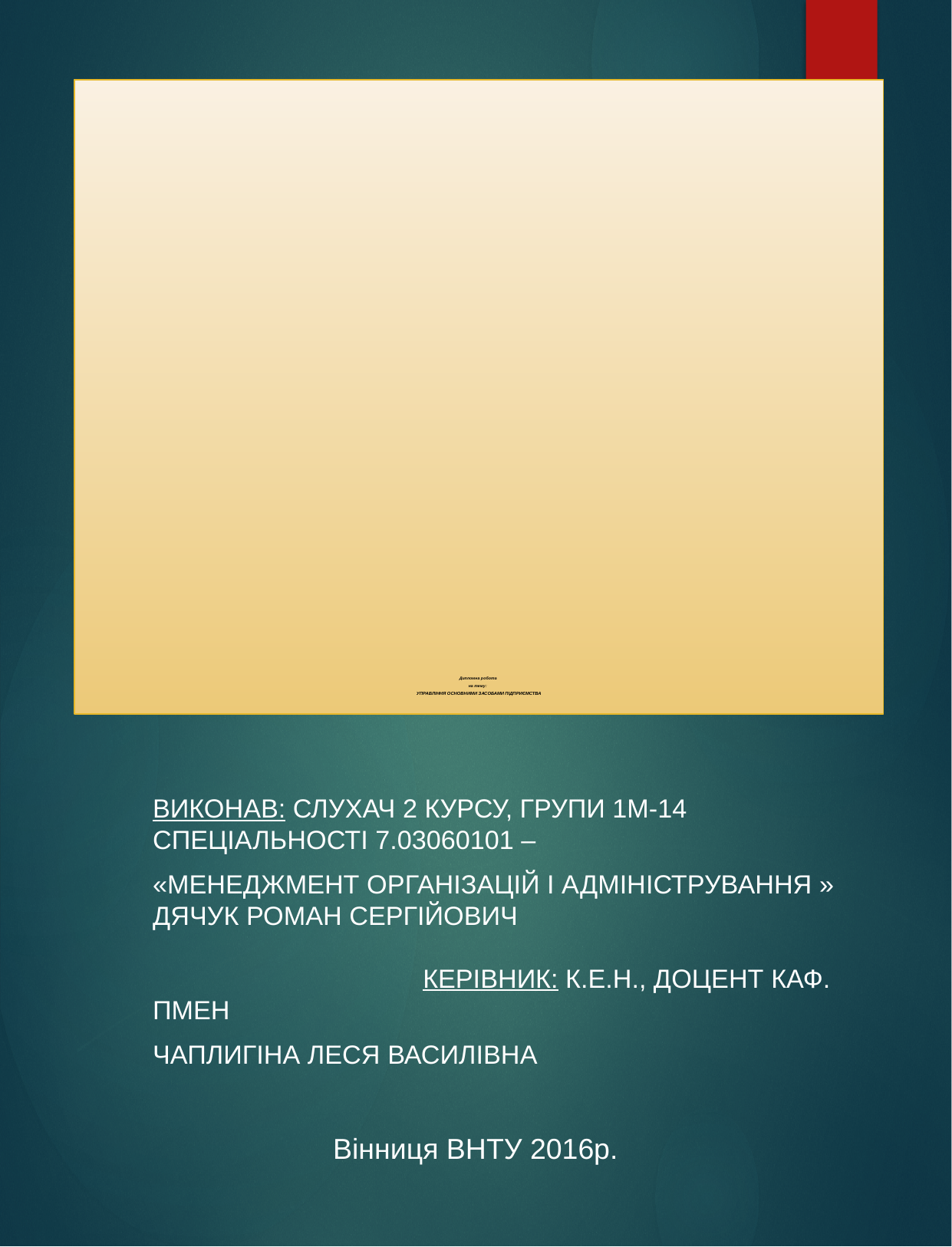

# Дипломна робота на тему:   УПРАВЛІННЯ ОСНОВНИМИ ЗАСОБАМИ ПІДПРИЄМСТВА
Виконав: слухач 2 курсу, групи 1М-14
спеціальності 7.03060101 –
«Менеджмент організацій і адміністрування »
Дячук Роман Сергійович
 
                                Керівник: к.е.н., доцент каф. ПМЕН
Чаплигіна Леся Василівна
Вінниця ВНТУ 2016р.